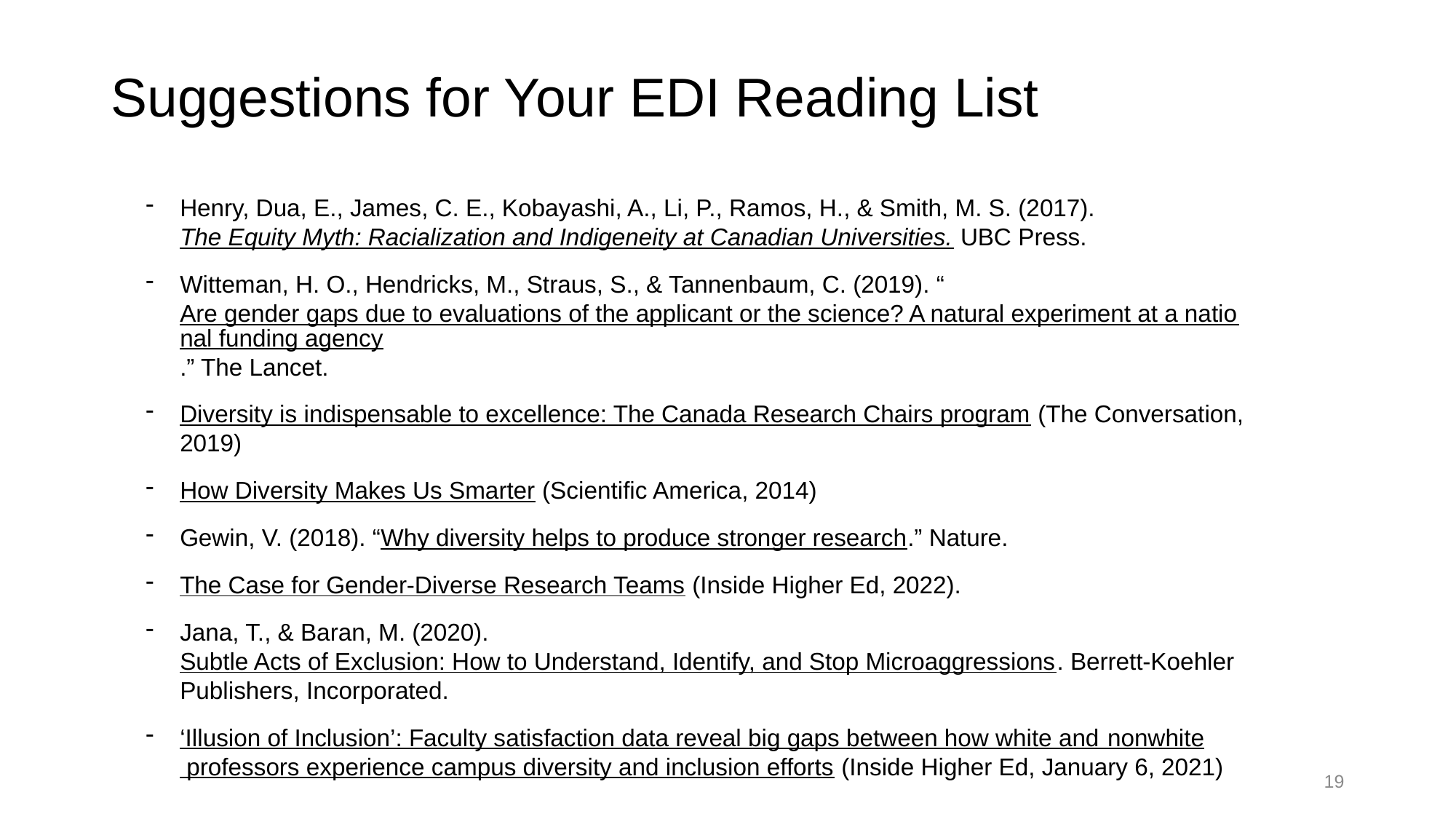

# Suggestions for Your EDI Reading List

Henry, Dua, E., James, C. E., Kobayashi, A., Li, P., Ramos, H., & Smith, M. S. (2017). The Equity Myth: Racialization and Indigeneity at Canadian Universities. UBC Press.
Witteman, H. O., Hendricks, M., Straus, S., & Tannenbaum, C. (2019). “Are gender gaps due to evaluations of the applicant or the science? A natural experiment at a national funding agency.” The Lancet.
Diversity is indispensable to excellence: The Canada Research Chairs program (The Conversation, 2019)
How Diversity Makes Us Smarter (Scientific America, 2014)
Gewin, V. (2018). “Why diversity helps to produce stronger research.” Nature.
The Case for Gender-Diverse Research Teams (Inside Higher Ed, 2022).
Jana, T., & Baran, M. (2020). Subtle Acts of Exclusion: How to Understand, Identify, and Stop Microaggressions. Berrett-Koehler Publishers, Incorporated.
‘Illusion of Inclusion’: Faculty satisfaction data reveal big gaps between how white and nonwhite professors experience campus diversity and inclusion efforts (Inside Higher Ed, January 6, 2021)

19